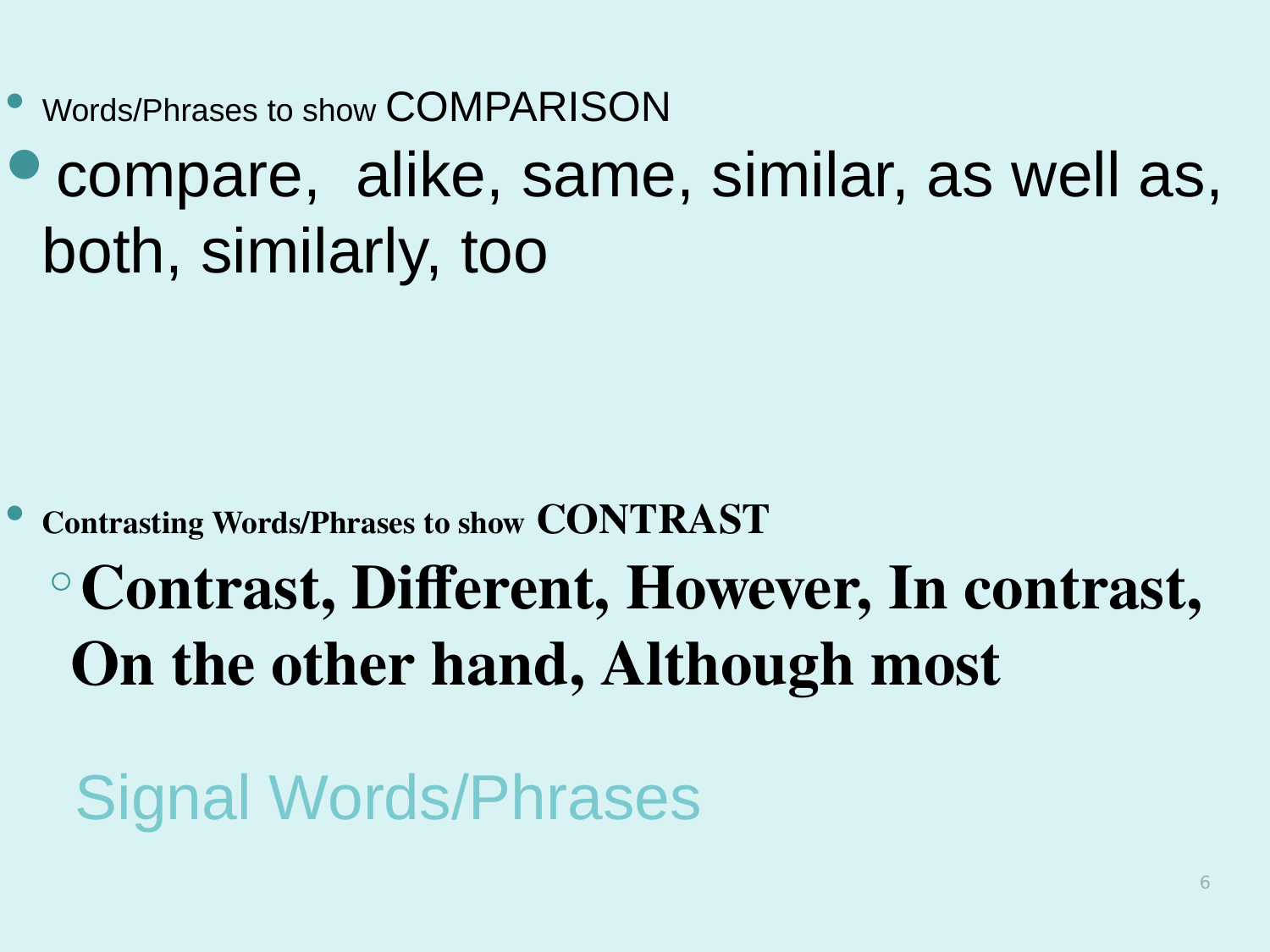

Words/Phrases to show COMPARISON
compare,  alike, same, similar, as well as, both, similarly, too

Contrasting Words/Phrases to show CONTRAST
Contrast, Different, However, In contrast, On the other hand, Although most
# Signal Words/Phrases
6